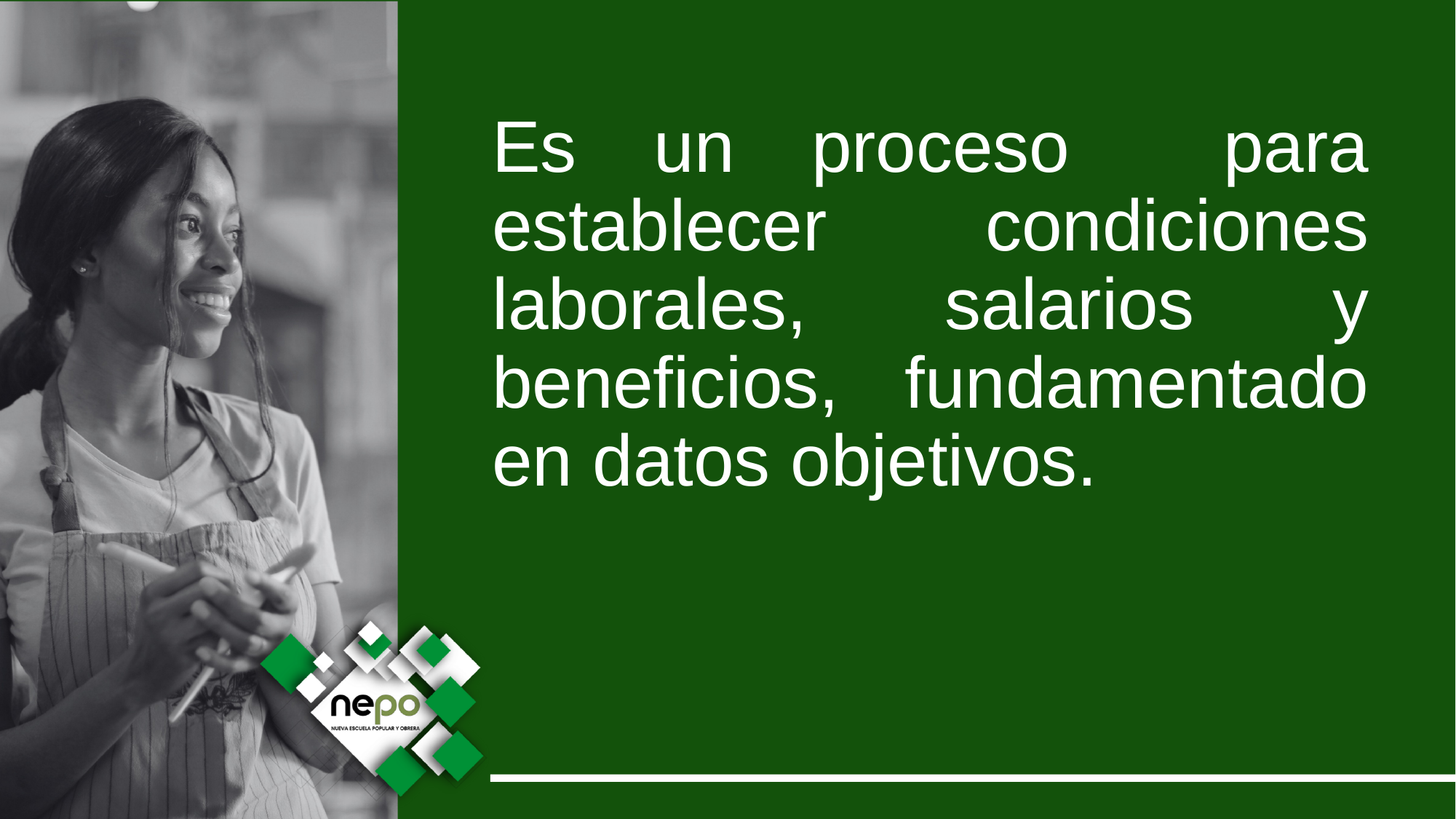

Es un proceso  para establecer condiciones laborales, salarios y beneficios, fundamentado en datos objetivos.